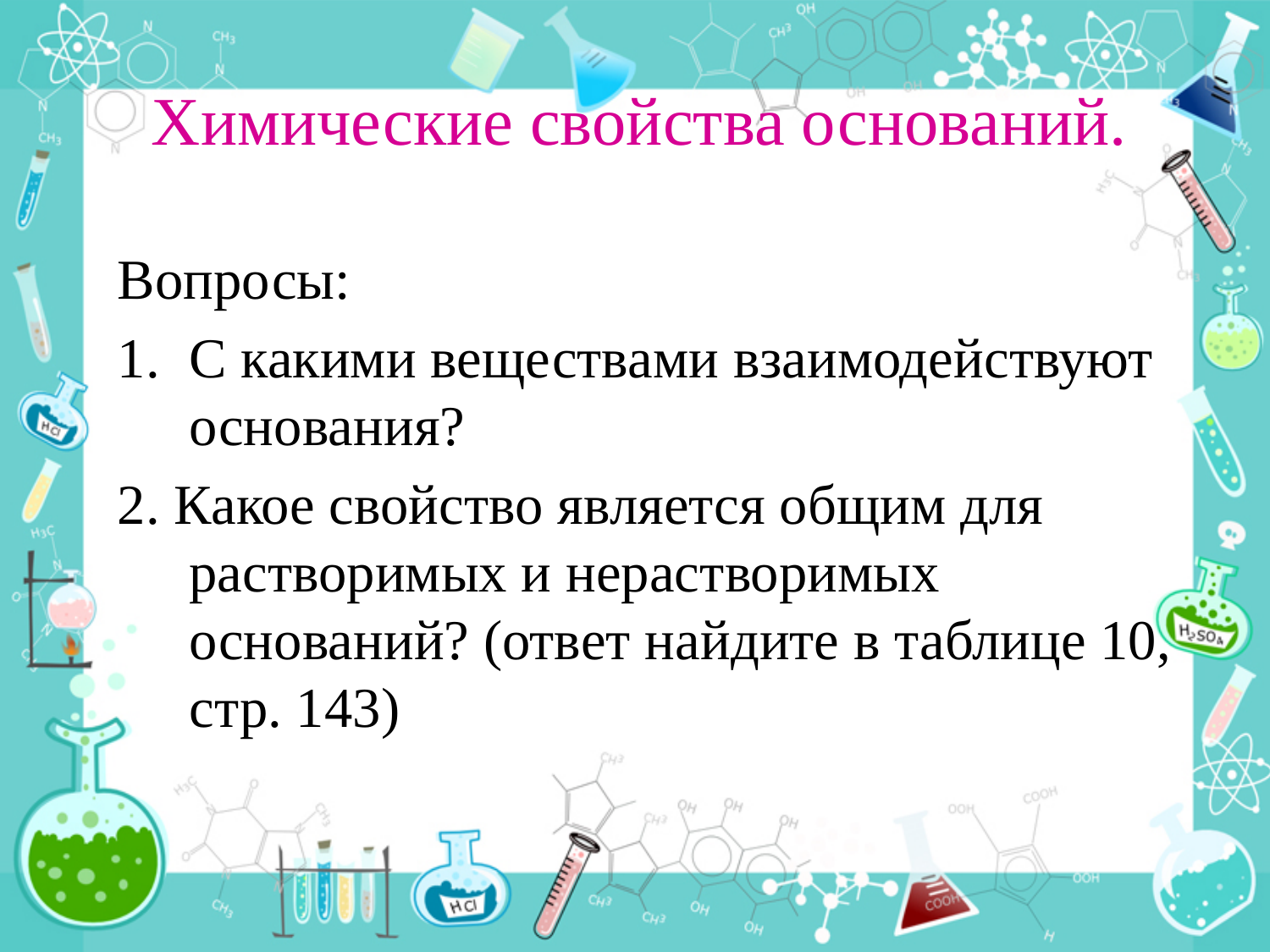

# Химические свойства оснований.
Вопросы:
С какими веществами взаимодействуют основания?
2. Какое свойство является общим для растворимых и нерастворимых оснований? (ответ найдите в таблице 10, стр. 143)